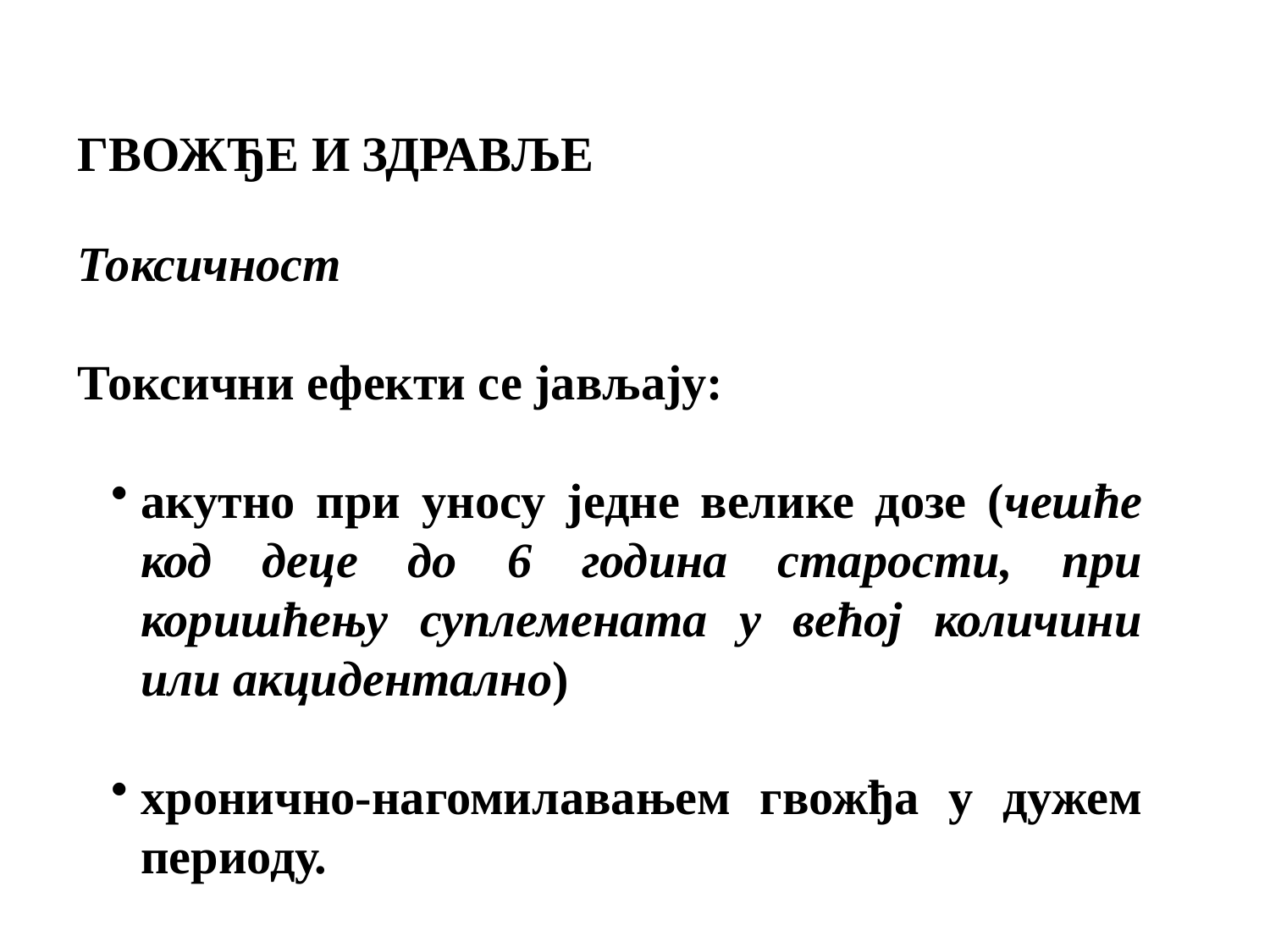

ГВОЖЂЕ И ЗДРАВЉЕ

Токсичност

Токсични ефекти се јављају:

акутно при уносу једне велике дозе (чешће код деце до 6 година старости, при коришћењу суплемената у већој количини или акцидентално)

хронично-нагомилавањем гвожђа у дужем периоду.